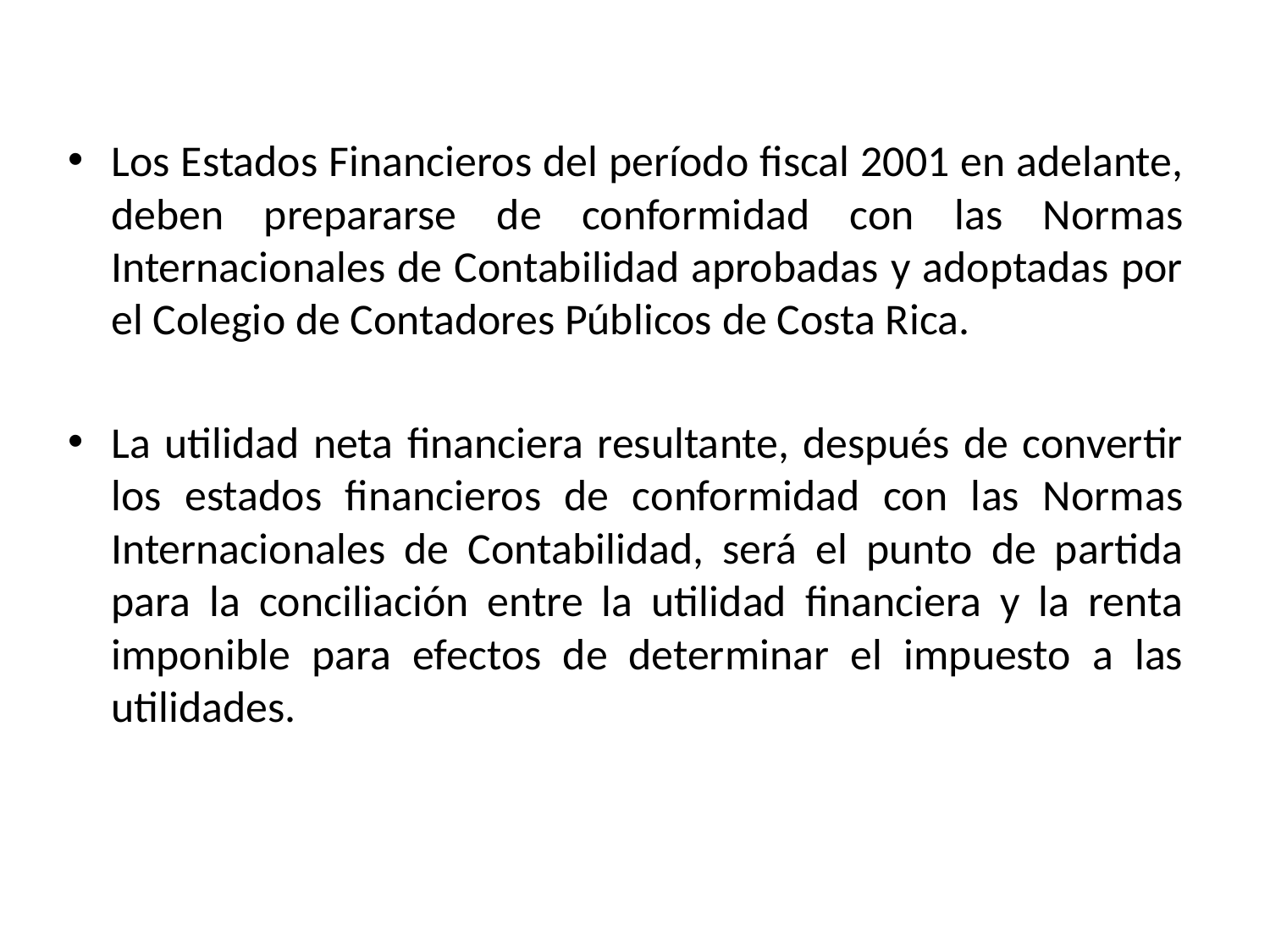

Los Estados Financieros del período fiscal 2001 en adelante, deben prepararse de conformidad con las Normas Internacionales de Contabilidad aprobadas y adoptadas por el Colegio de Contadores Públicos de Costa Rica.

La utilidad neta financiera resultante, después de convertir los estados financieros de conformidad con las Normas Internacionales de Contabilidad, será el punto de partida para la conciliación entre la utilidad financiera y la renta imponible para efectos de determinar el impuesto a las utilidades.